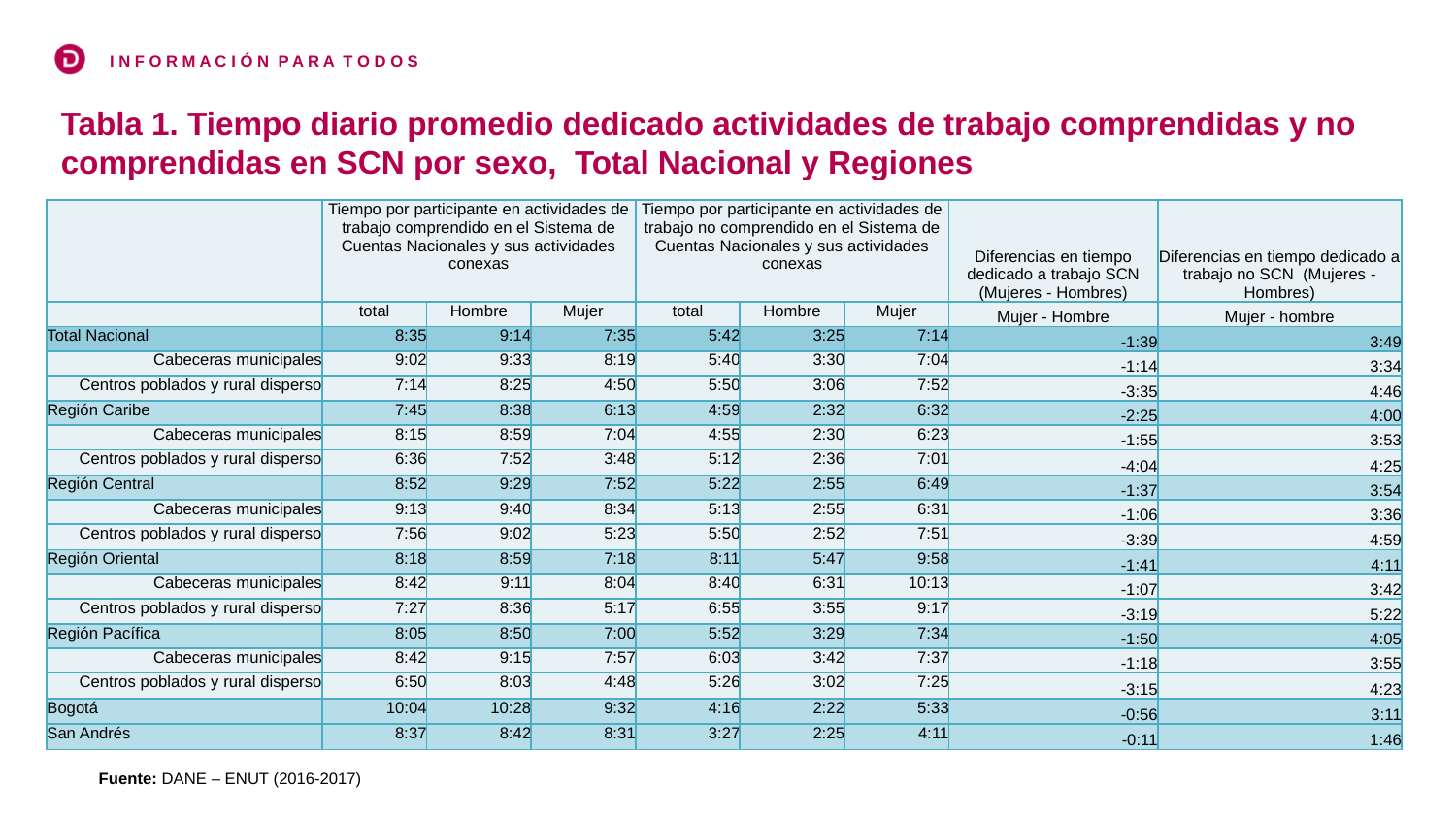

Tabla 1. Tiempo diario promedio dedicado actividades de trabajo comprendidas y no comprendidas en SCN por sexo,  Total Nacional y Regiones
|  | Tiempo por participante en actividades de trabajo comprendido en el Sistema de Cuentas Nacionales y sus actividades conexas |  |  | Tiempo por participante en actividades de trabajo no comprendido en el Sistema de Cuentas Nacionales y sus actividades conexas |  |  | Diferencias en tiempo dedicado a trabajo SCN (Mujeres - Hombres) | Diferencias en tiempo dedicado a trabajo no SCN (Mujeres - Hombres) |
| --- | --- | --- | --- | --- | --- | --- | --- | --- |
|  | total | Hombre | Mujer | total | Hombre | Mujer | Mujer - Hombre | Mujer - hombre |
| Total Nacional | 8:35 | 9:14 | 7:35 | 5:42 | 3:25 | 7:14 | -1:39 | 3:49 |
| Cabeceras municipales | 9:02 | 9:33 | 8:19 | 5:40 | 3:30 | 7:04 | -1:14 | 3:34 |
| Centros poblados y rural disperso | 7:14 | 8:25 | 4:50 | 5:50 | 3:06 | 7:52 | -3:35 | 4:46 |
| Región Caribe | 7:45 | 8:38 | 6:13 | 4:59 | 2:32 | 6:32 | -2:25 | 4:00 |
| Cabeceras municipales | 8:15 | 8:59 | 7:04 | 4:55 | 2:30 | 6:23 | -1:55 | 3:53 |
| Centros poblados y rural disperso | 6:36 | 7:52 | 3:48 | 5:12 | 2:36 | 7:01 | -4:04 | 4:25 |
| Región Central | 8:52 | 9:29 | 7:52 | 5:22 | 2:55 | 6:49 | -1:37 | 3:54 |
| Cabeceras municipales | 9:13 | 9:40 | 8:34 | 5:13 | 2:55 | 6:31 | -1:06 | 3:36 |
| Centros poblados y rural disperso | 7:56 | 9:02 | 5:23 | 5:50 | 2:52 | 7:51 | -3:39 | 4:59 |
| Región Oriental | 8:18 | 8:59 | 7:18 | 8:11 | 5:47 | 9:58 | -1:41 | 4:11 |
| Cabeceras municipales | 8:42 | 9:11 | 8:04 | 8:40 | 6:31 | 10:13 | -1:07 | 3:42 |
| Centros poblados y rural disperso | 7:27 | 8:36 | 5:17 | 6:55 | 3:55 | 9:17 | -3:19 | 5:22 |
| Región Pacífica | 8:05 | 8:50 | 7:00 | 5:52 | 3:29 | 7:34 | -1:50 | 4:05 |
| Cabeceras municipales | 8:42 | 9:15 | 7:57 | 6:03 | 3:42 | 7:37 | -1:18 | 3:55 |
| Centros poblados y rural disperso | 6:50 | 8:03 | 4:48 | 5:26 | 3:02 | 7:25 | -3:15 | 4:23 |
| Bogotá | 10:04 | 10:28 | 9:32 | 4:16 | 2:22 | 5:33 | -0:56 | 3:11 |
| San Andrés | 8:37 | 8:42 | 8:31 | 3:27 | 2:25 | 4:11 | -0:11 | 1:46 |
Fuente: DANE – ENUT (2016-2017)